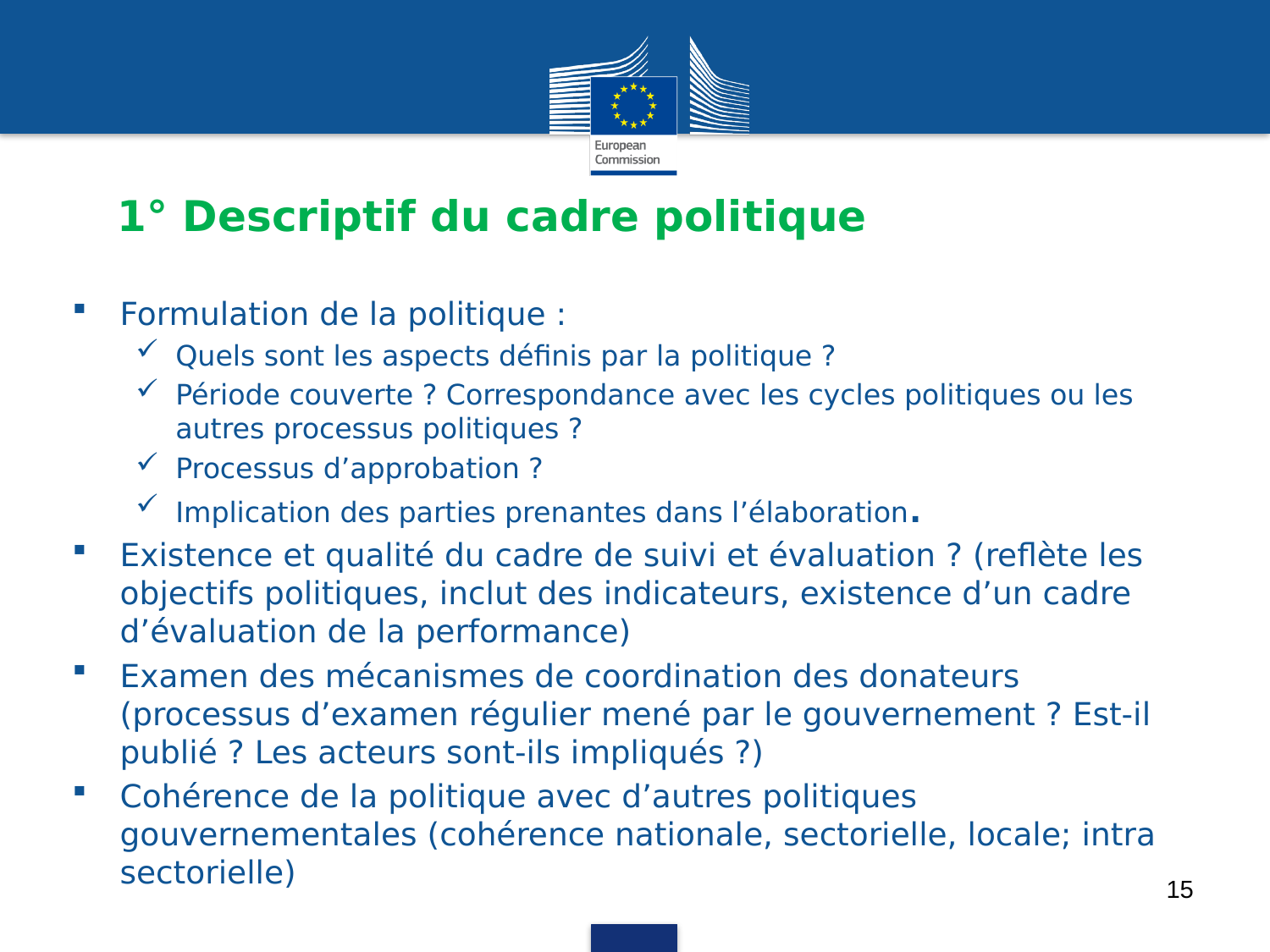

# 1° Descriptif du cadre politique
Formulation de la politique :
Quels sont les aspects définis par la politique ?
Période couverte ? Correspondance avec les cycles politiques ou les autres processus politiques ?
Processus d’approbation ?
Implication des parties prenantes dans l’élaboration.
Existence et qualité du cadre de suivi et évaluation ? (reflète les objectifs politiques, inclut des indicateurs, existence d’un cadre d’évaluation de la performance)
Examen des mécanismes de coordination des donateurs (processus d’examen régulier mené par le gouvernement ? Est-il publié ? Les acteurs sont-ils impliqués ?)
Cohérence de la politique avec d’autres politiques gouvernementales (cohérence nationale, sectorielle, locale; intra sectorielle)

15